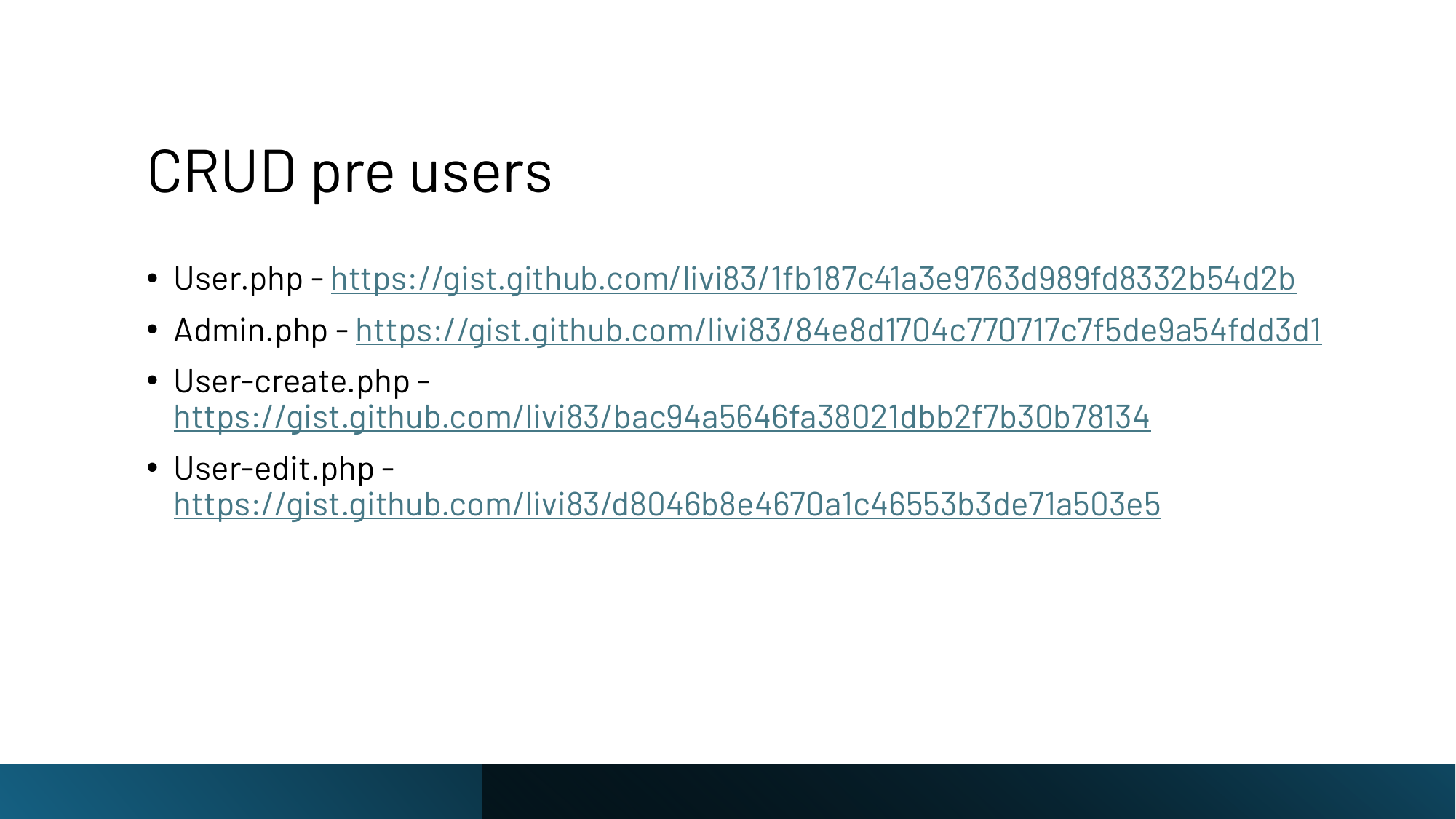

# CRUD pre users
User.php - https://gist.github.com/livi83/1fb187c41a3e9763d989fd8332b54d2b
Admin.php - https://gist.github.com/livi83/84e8d1704c770717c7f5de9a54fdd3d1
User-create.php - https://gist.github.com/livi83/bac94a5646fa38021dbb2f7b30b78134
User-edit.php - https://gist.github.com/livi83/d8046b8e4670a1c46553b3de71a503e5